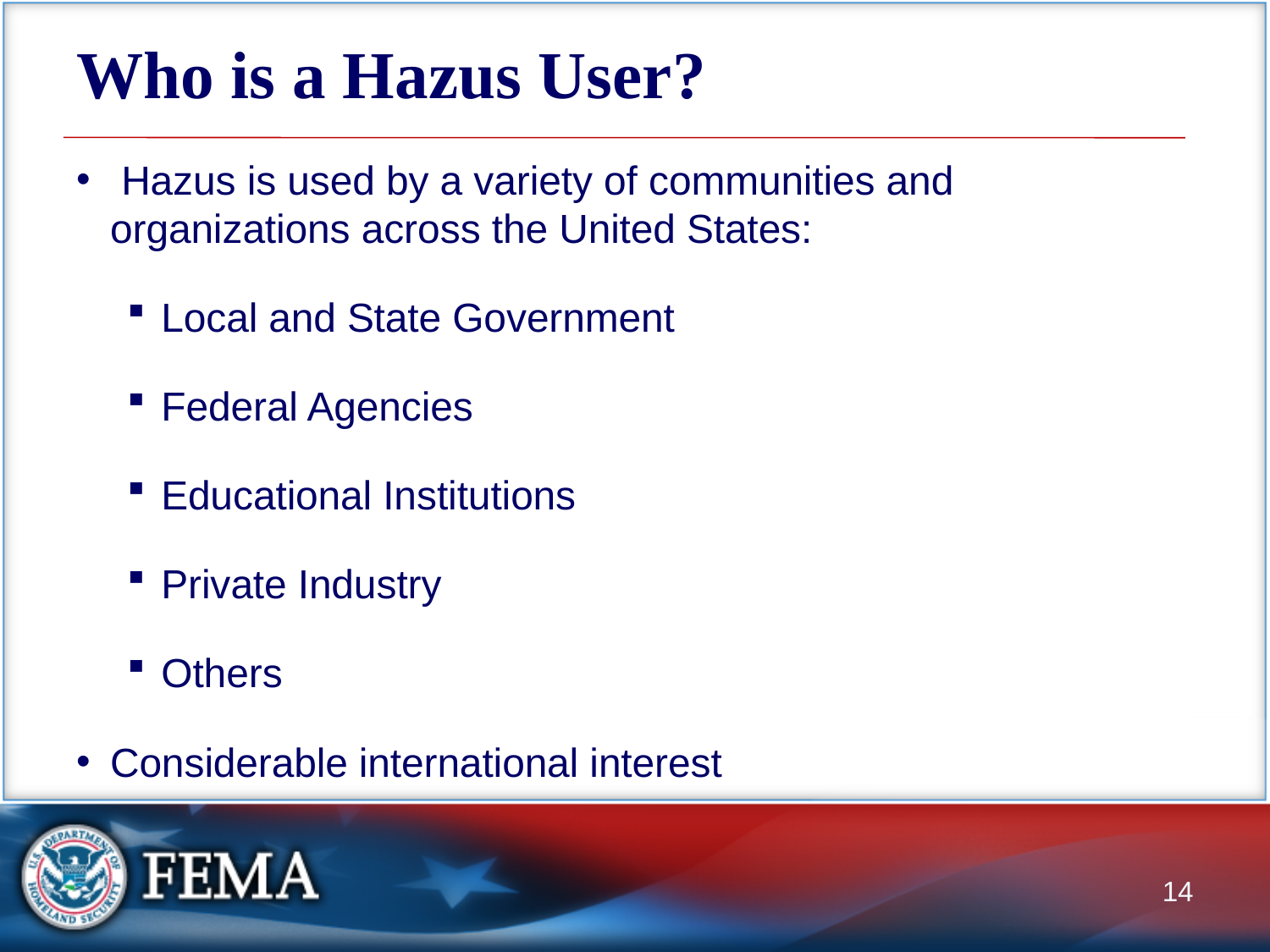

# Who is a Hazus User?
 Hazus is used by a variety of communities and organizations across the United States:
Local and State Government
Federal Agencies
Educational Institutions
Private Industry
Others
Considerable international interest
14